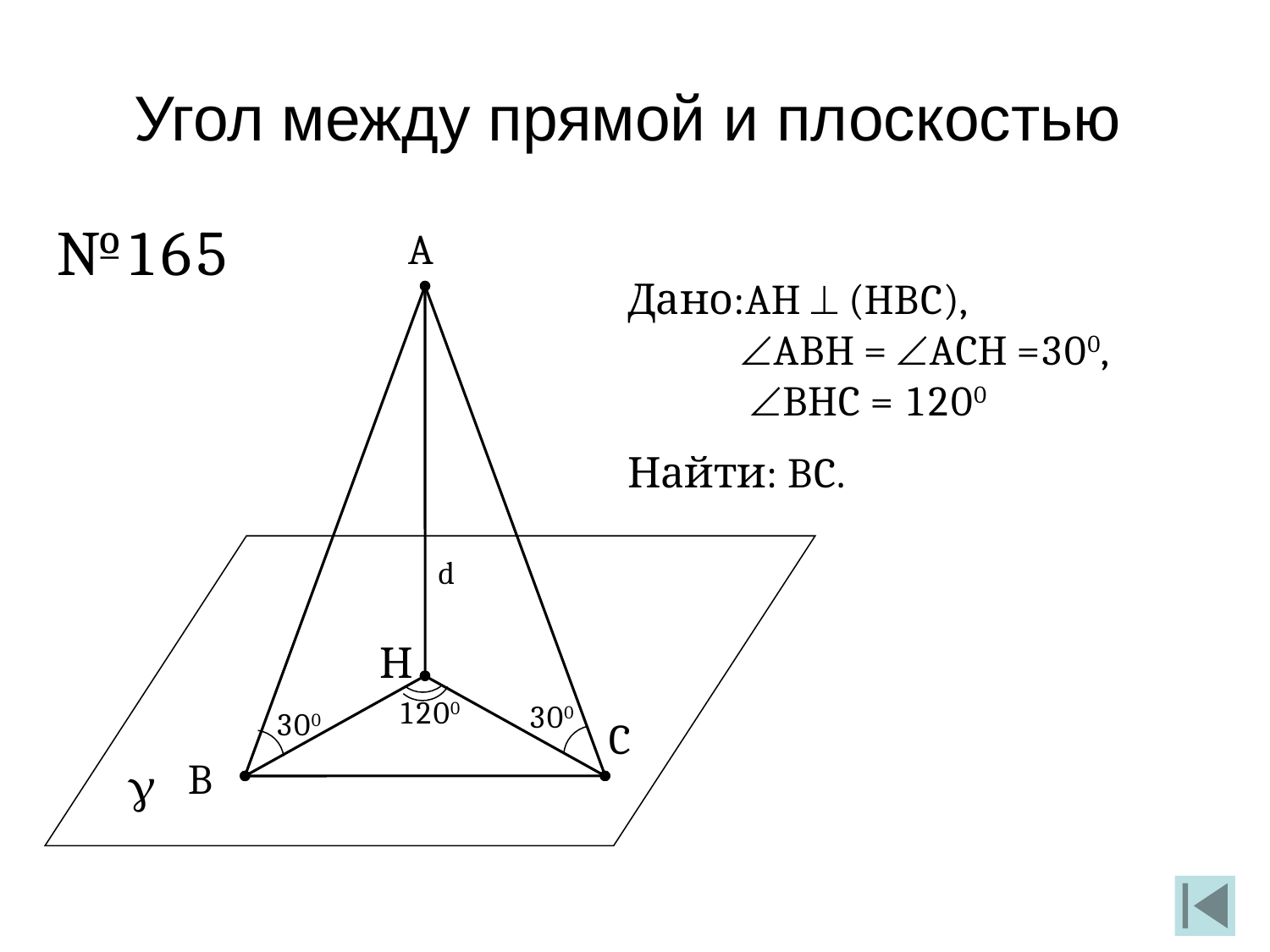

Угол между прямой и плоскостью
№165
A
Дано:AH ⊥ (HBC),
∠ABH = ∠ACH =300,
 ∠BHC = 1200
Найти: BC.

γ
d
Н

1200
300
300
C

B